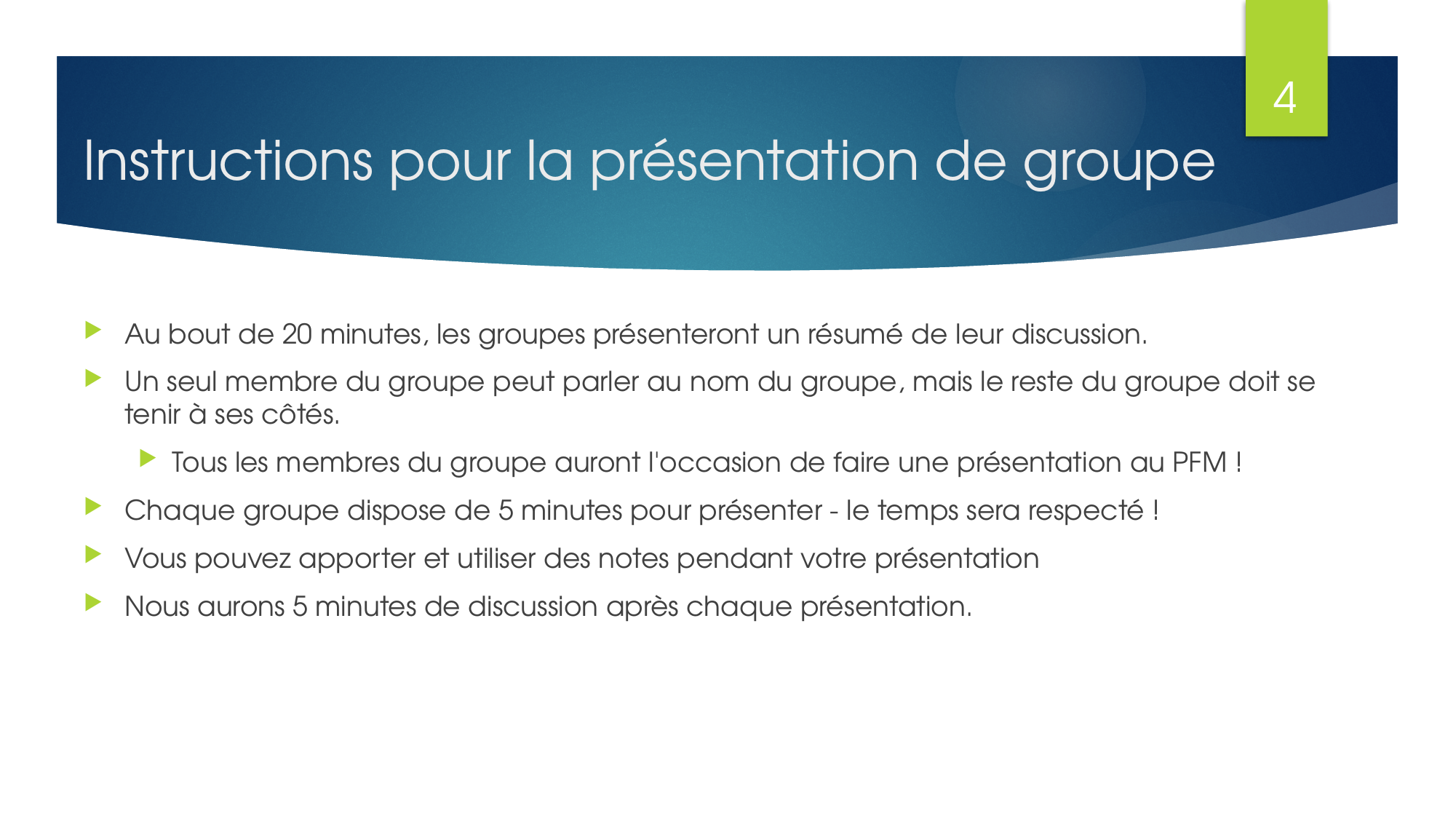

4
# Instructions pour la présentation de groupe
Au bout de 20 minutes, les groupes présenteront un résumé de leur discussion.
Un seul membre du groupe peut parler au nom du groupe, mais le reste du groupe doit se tenir à ses côtés.
Tous les membres du groupe auront l'occasion de faire une présentation au PFM !
Chaque groupe dispose de 5 minutes pour présenter - le temps sera respecté !
Vous pouvez apporter et utiliser des notes pendant votre présentation
Nous aurons 5 minutes de discussion après chaque présentation.